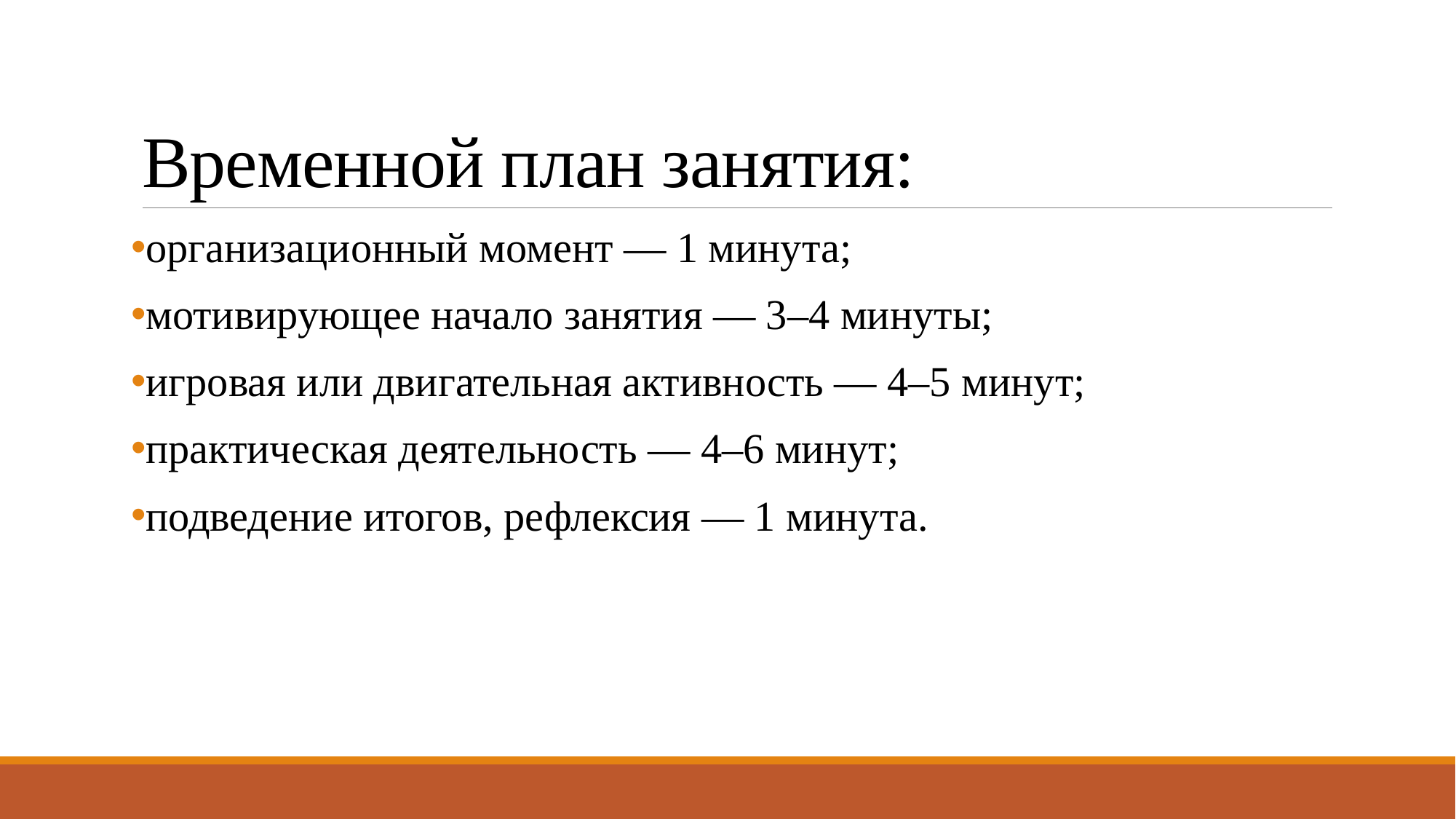

# Временной план занятия:
организационный момент — 1 минута;
мотивирующее начало занятия — 3–4 минуты;
игровая или двигательная активность — 4–5 минут;
практическая деятельность — 4–6 минут;
подведение итогов, рефлексия — 1 минута.